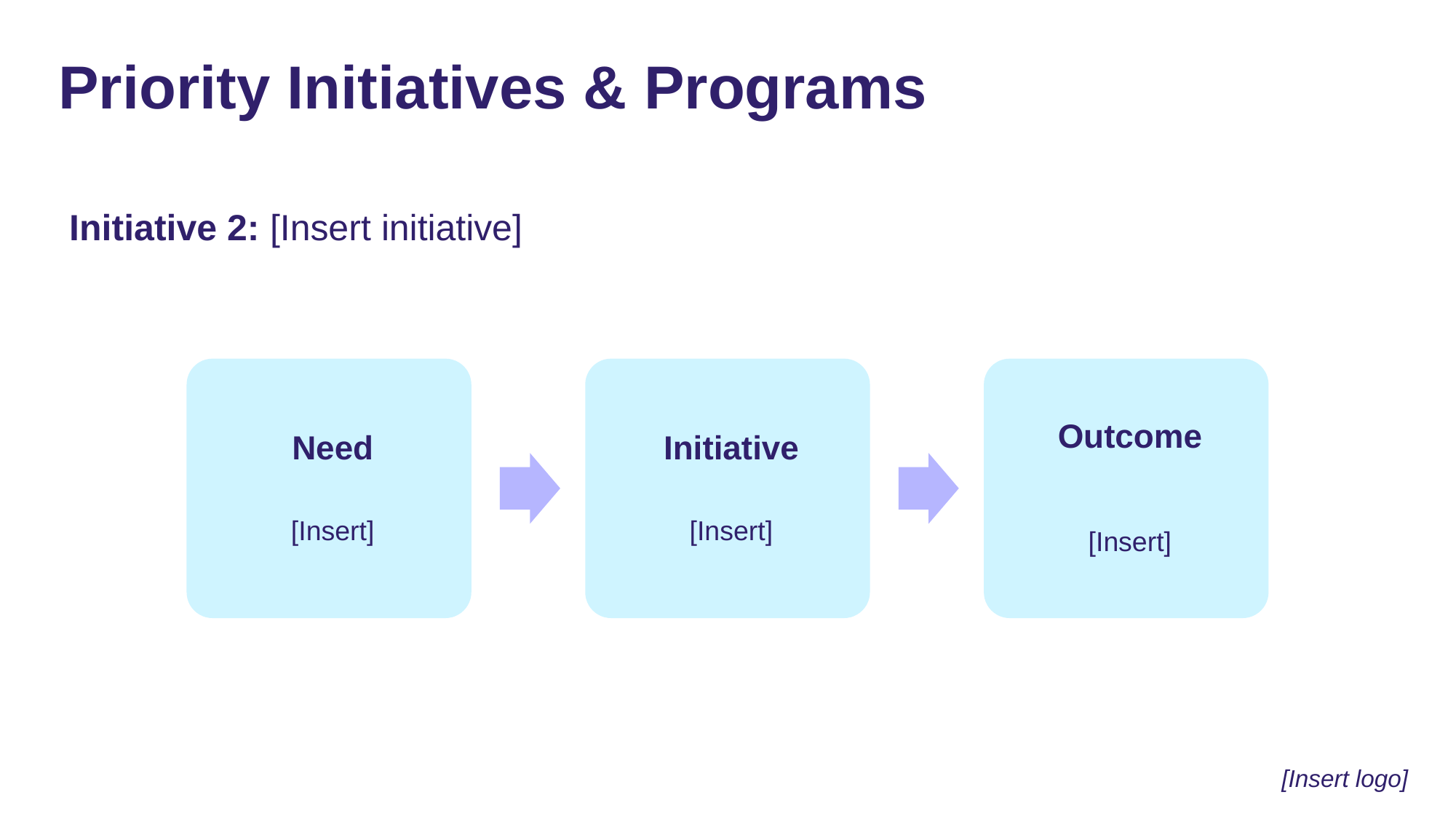

# Priority Initiatives & Programs
Initiative 2: [Insert initiative]
Need

[Insert]

Initiative

[Insert]

Outcome

[Insert]
[Insert logo]